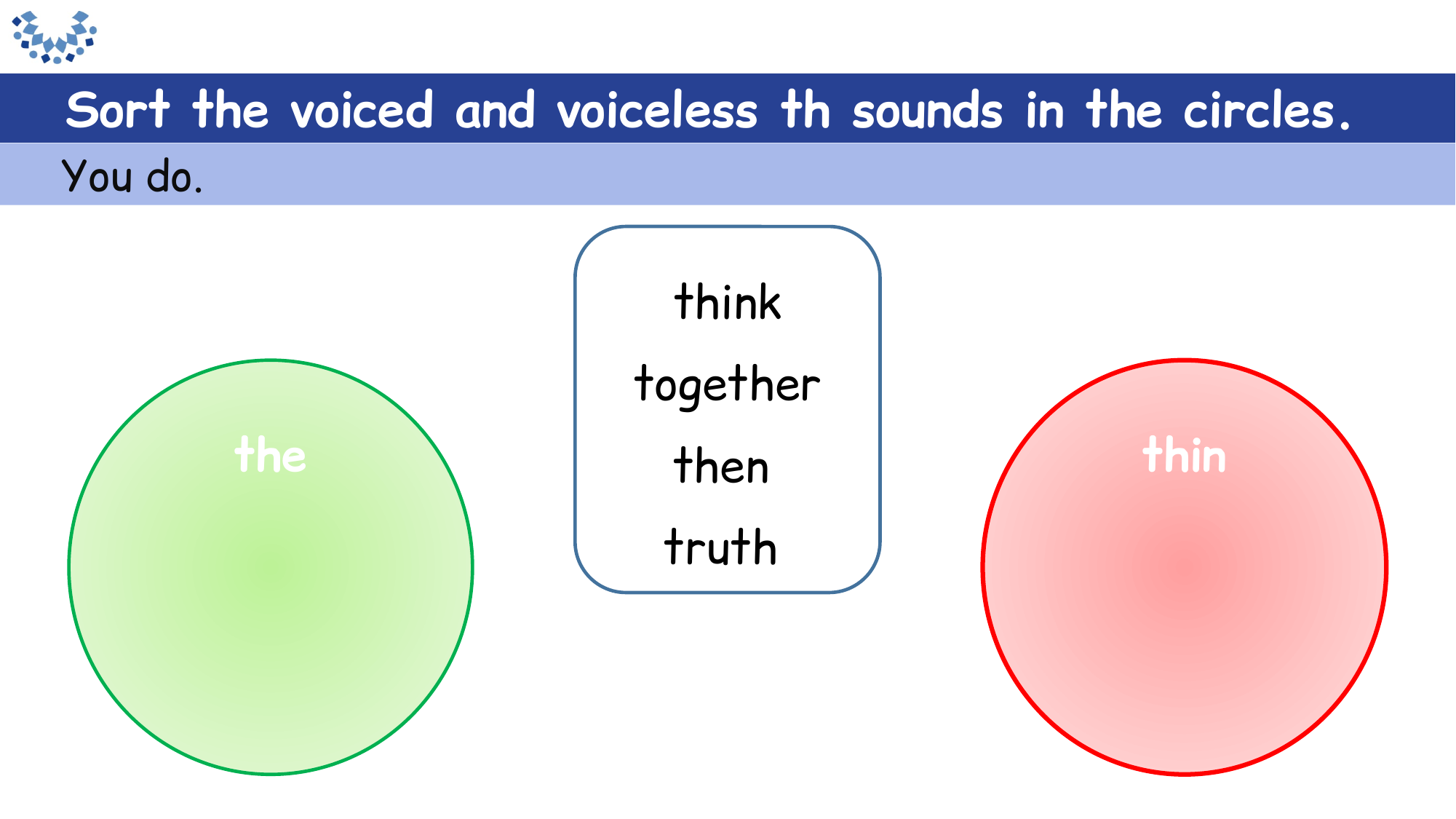

Sort the voiced and voiceless th sounds in the circles.
    You do.
think
together
then
truth
the
thin